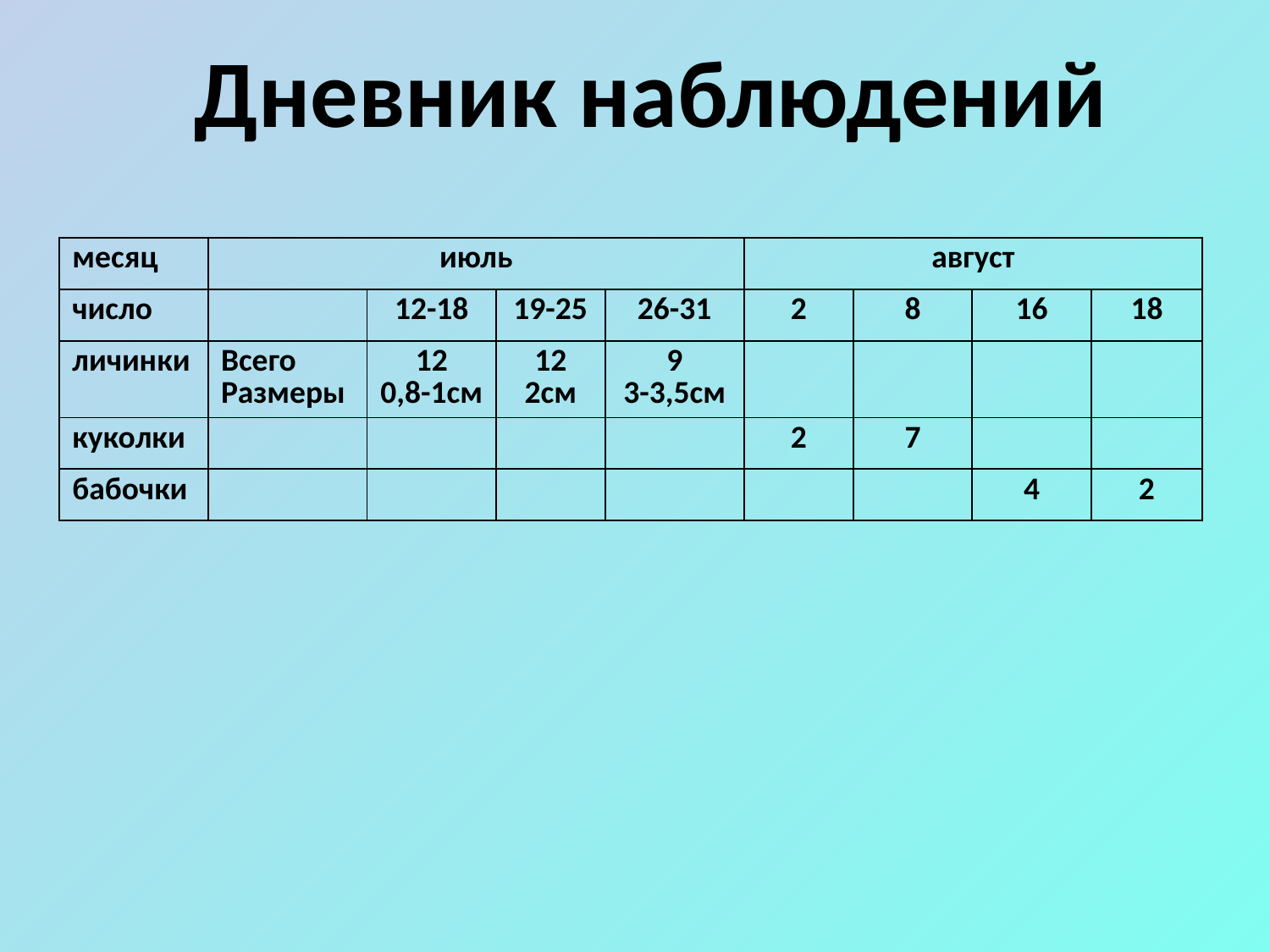

Дневник наблюдений
| месяц | июль |  |  |  | август |  |  |  |
| --- | --- | --- | --- | --- | --- | --- | --- | --- |
| число |  | 12-18 | 19-25 | 26-31 | 2 | 8 | 16 | 18 |
| личинки | Всего Размеры | 12 0,8-1см | 12 2см | 9 3-3,5см |  |  |  |  |
| куколки |  |  |  |  | 2 | 7 |  |  |
| бабочки |  |  |  |  |  |  | 4 | 2 |
#